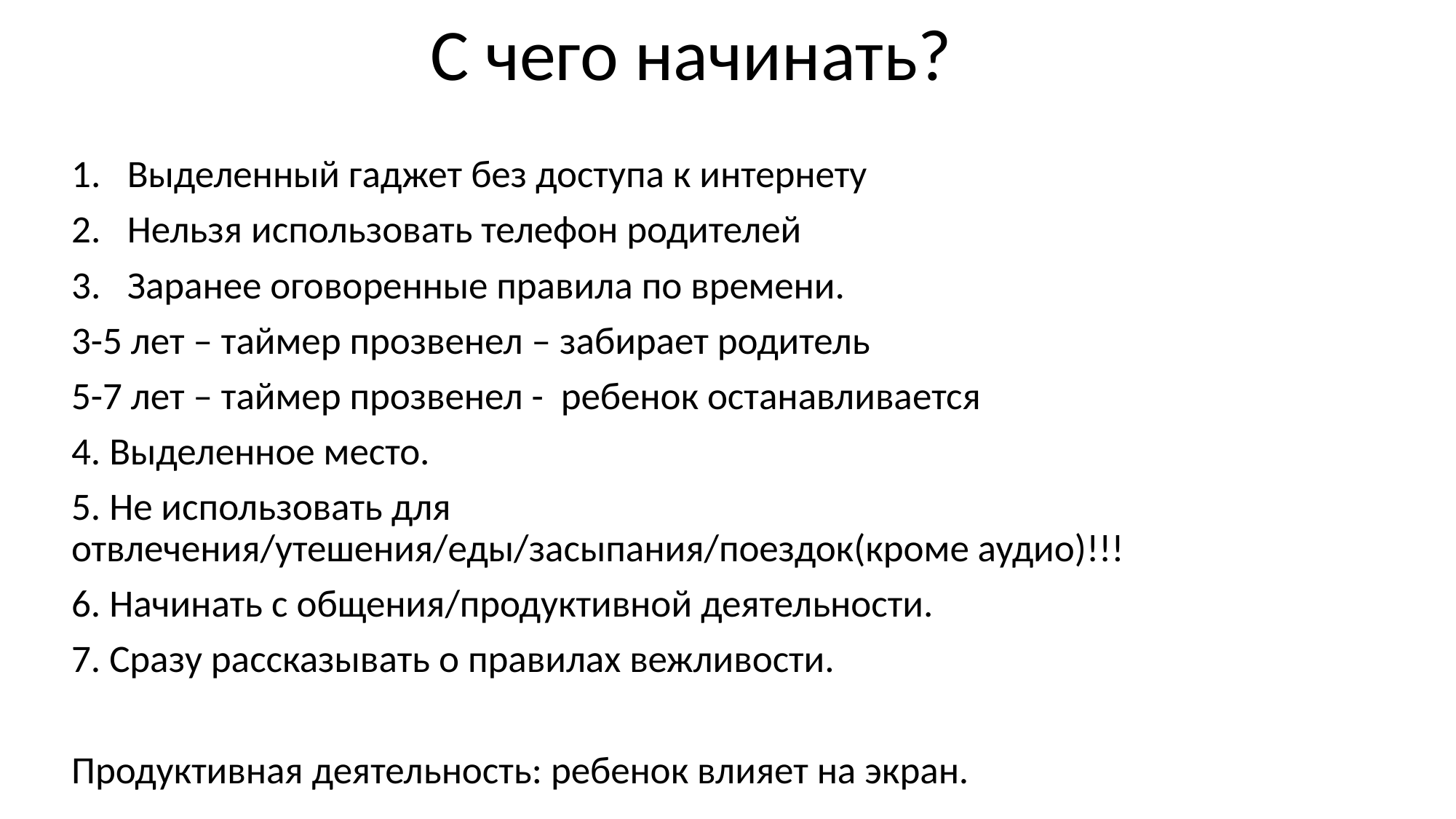

# С чего начинать?
Выделенный гаджет без доступа к интернету
Нельзя использовать телефон родителей
Заранее оговоренные правила по времени.
3-5 лет – таймер прозвенел – забирает родитель
5-7 лет – таймер прозвенел -  ребенок останавливается
4. Выделенное место.
5. Не использовать для отвлечения/утешения/еды/засыпания/поездок(кроме аудио)!!!
6. Начинать с общения/продуктивной деятельности.
7. Сразу рассказывать о правилах вежливости.

Продуктивная деятельность: ребенок влияет на экран.